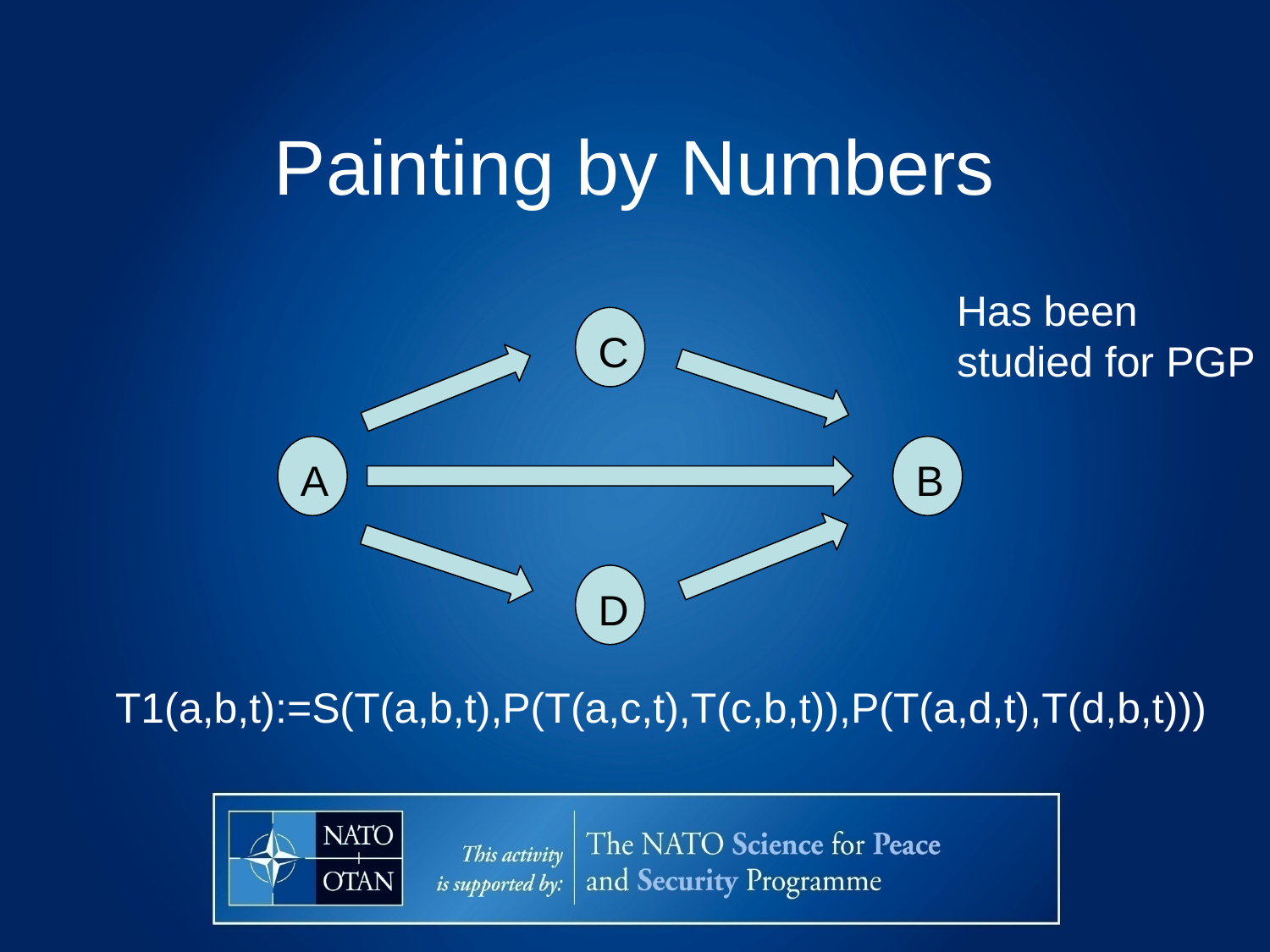

# Painting by Numbers
Has been
studied for PGP
C

A
B

D
T1(a,b,t):=S(T(a,b,t),P(T(a,c,t),T(c,b,t)),P(T(a,d,t),T(d,b,t)))